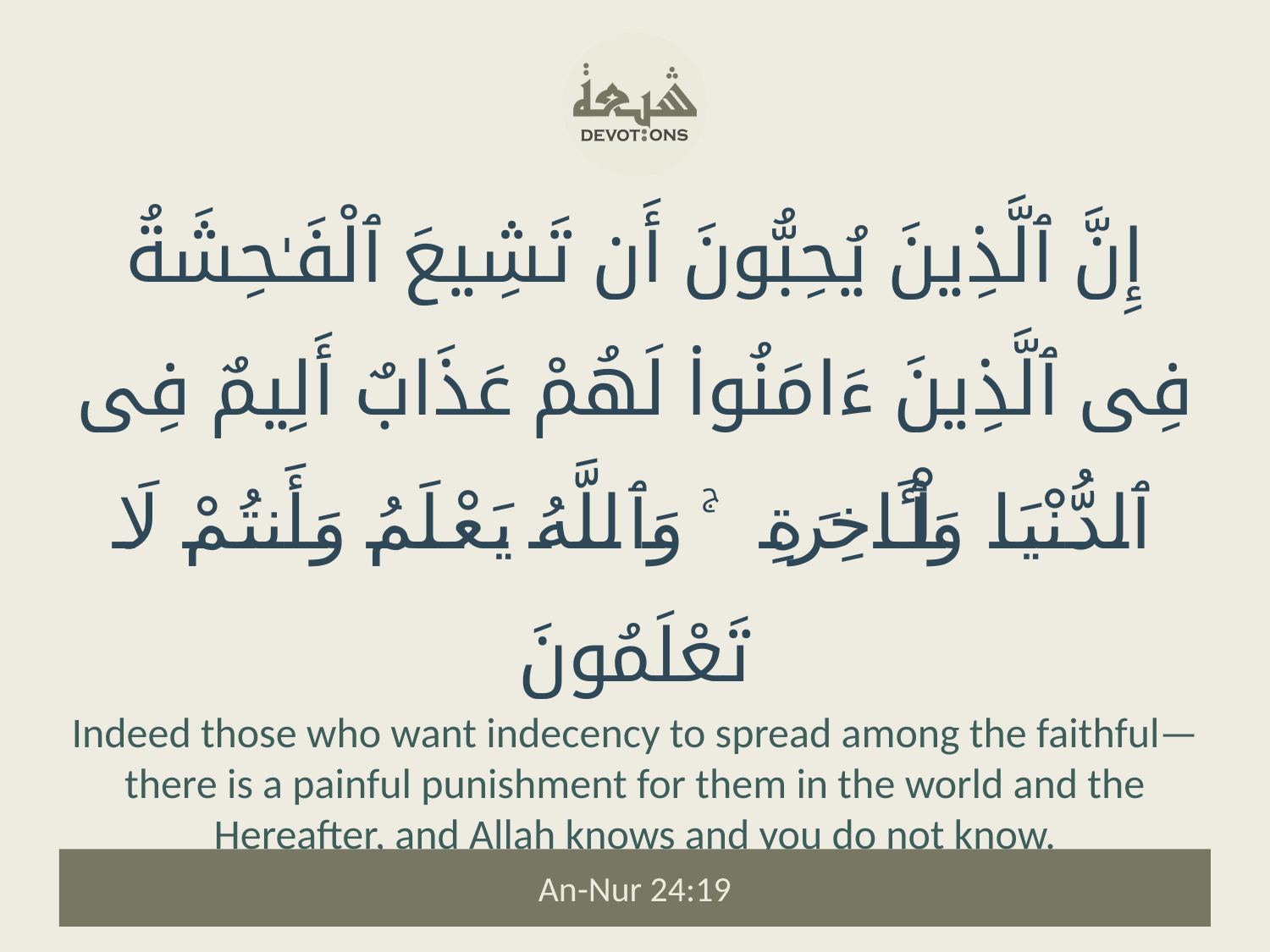

إِنَّ ٱلَّذِينَ يُحِبُّونَ أَن تَشِيعَ ٱلْفَـٰحِشَةُ فِى ٱلَّذِينَ ءَامَنُوا۟ لَهُمْ عَذَابٌ أَلِيمٌ فِى ٱلدُّنْيَا وَٱلْـَٔاخِرَةِ ۚ وَٱللَّهُ يَعْلَمُ وَأَنتُمْ لَا تَعْلَمُونَ
Indeed those who want indecency to spread among the faithful—there is a painful punishment for them in the world and the Hereafter, and Allah knows and you do not know.
An-Nur 24:19